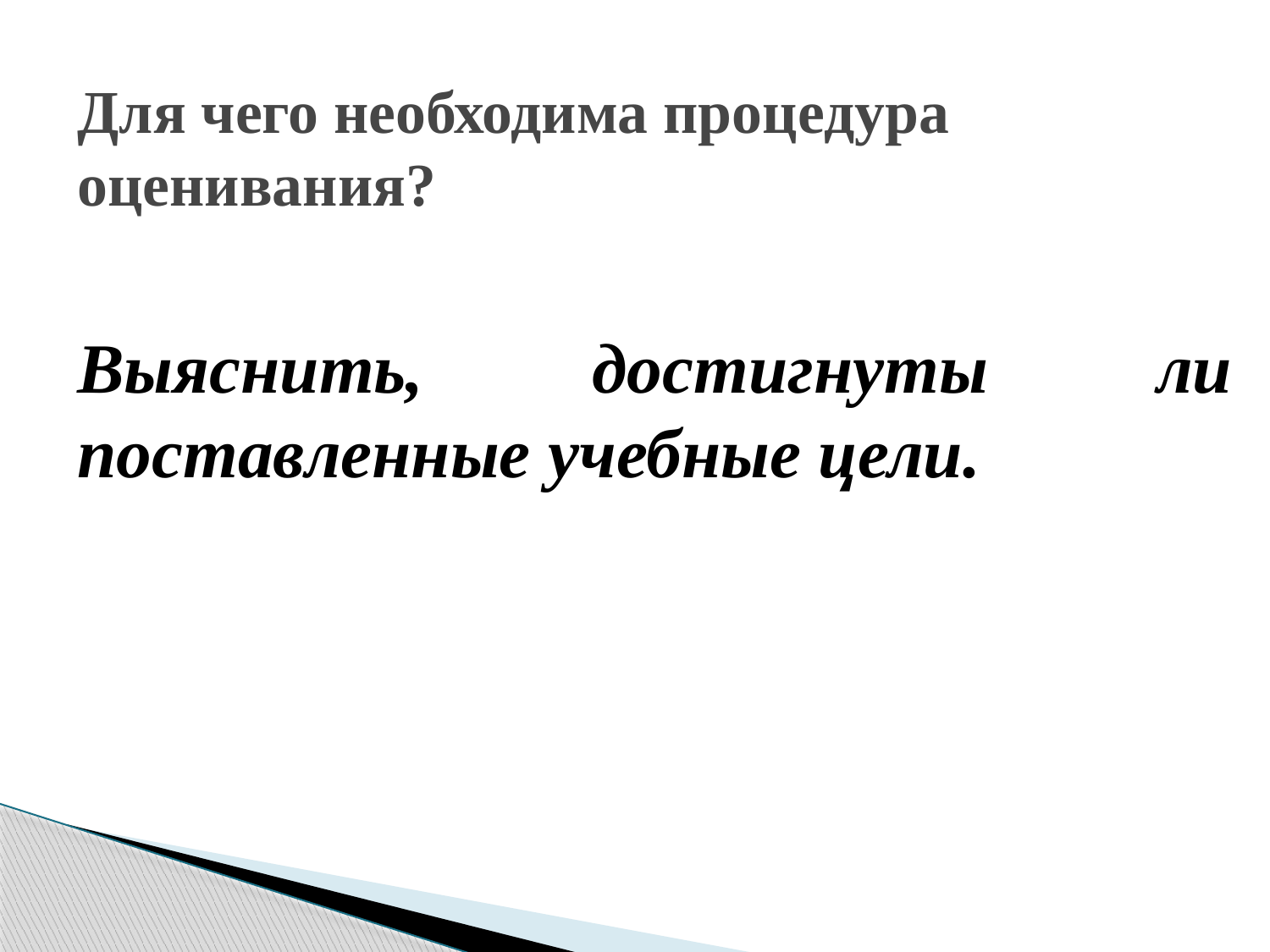

# Для чего необходима процедура оценивания?
Выяснить, достигнуты ли поставленные учебные цели.